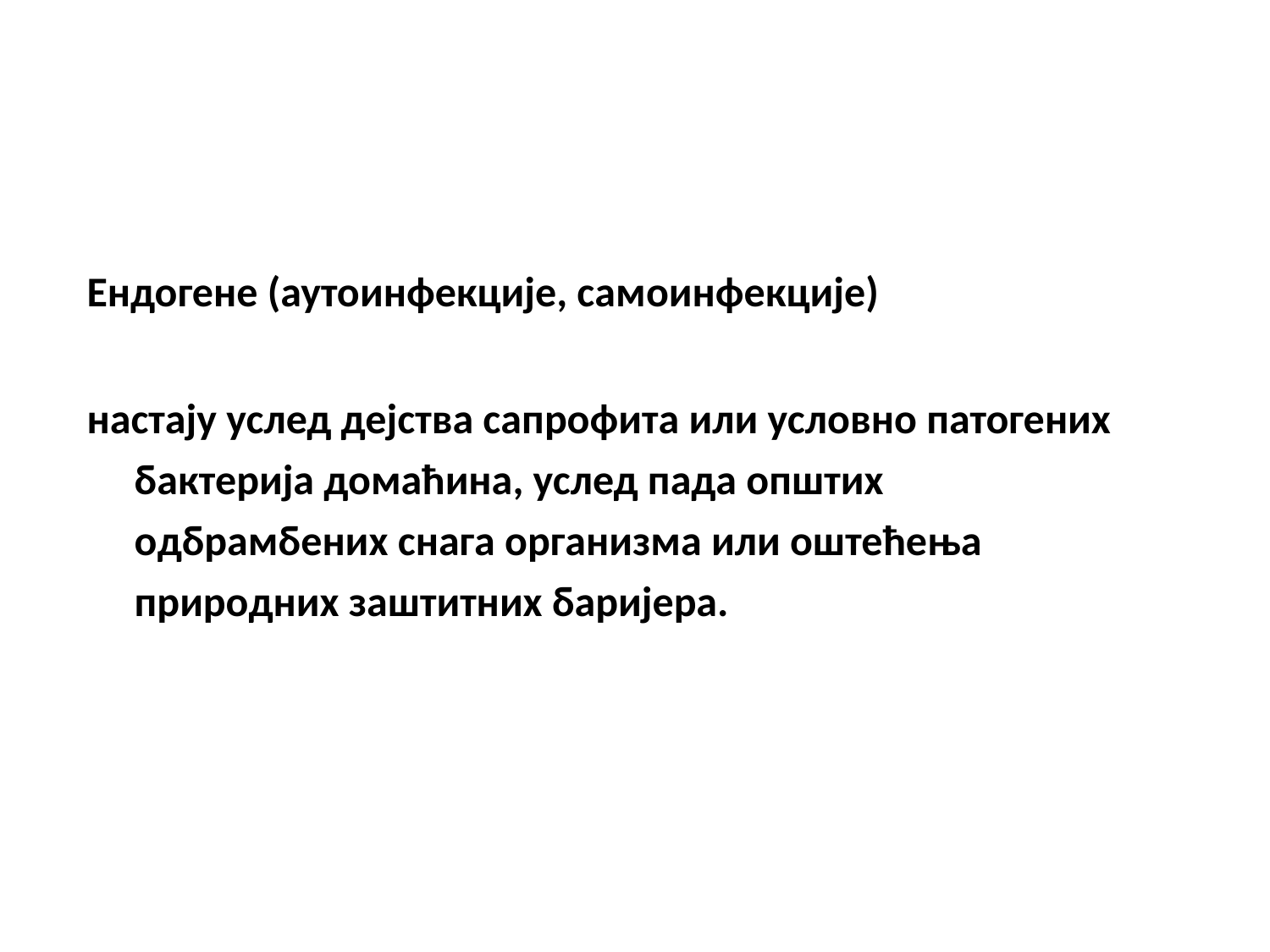

Ендогене (аутоинфекције, самоинфекције)

настају услед дејства сапрофита или условно патогених бактерија домаћина, услед пада општих одбрамбених снага организма или оштећења природних заштитних баријера.